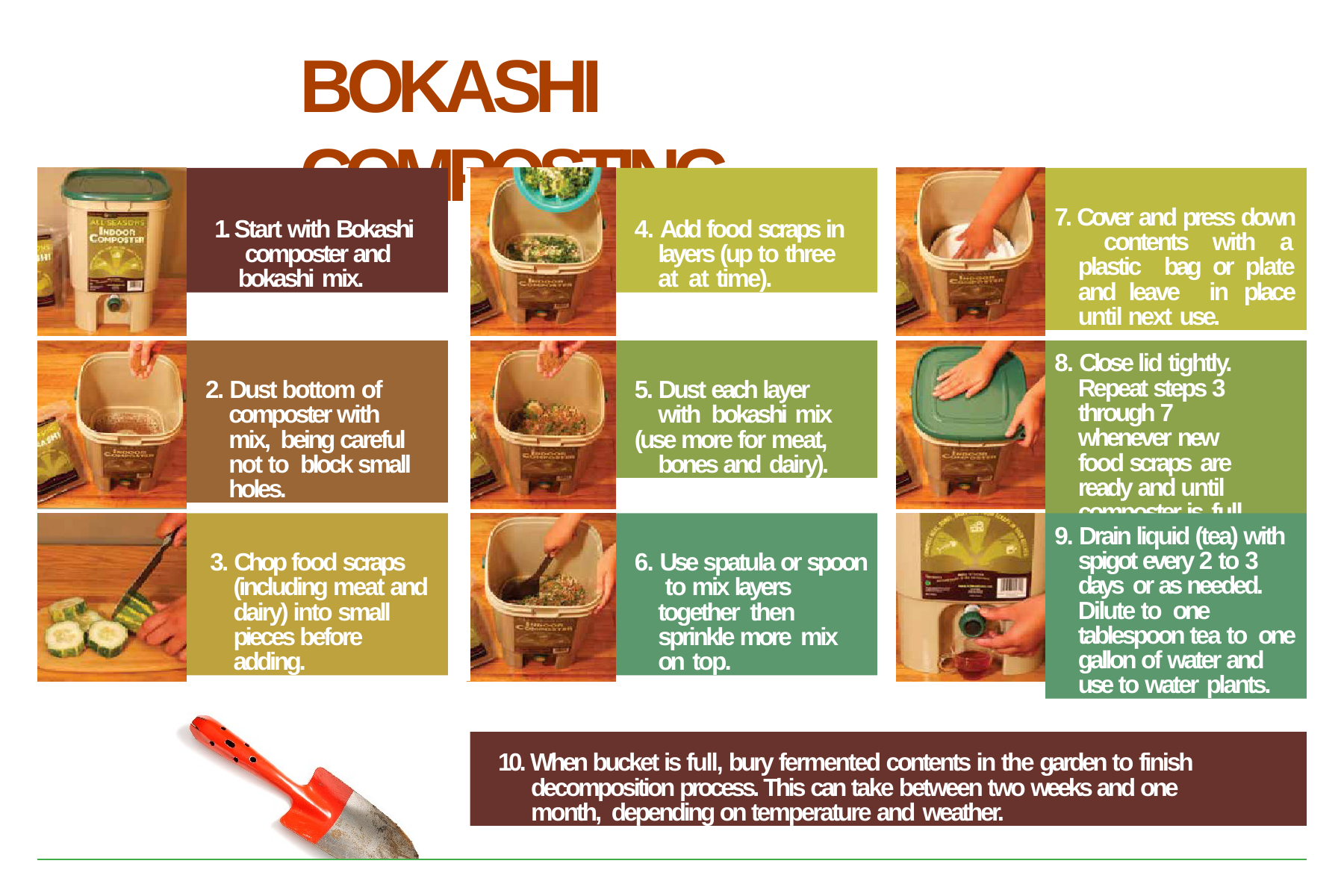

# BOKASHI COMPOSTING

1. Start with Bokashi  composter and  bokashi mix.

4. Add food scraps in  layers (up to three at  at time).

7. Cover and press down  contents with a plastic  bag or plate and leave  in place until next use.

2. Dust bottom of  composter with mix,  being careful not to  block small holes.

5. Dust each layer with  bokashi mix
(use more for meat,  bones and dairy).

8. Close lid tightly.  Repeat steps 3  through 7 whenever  new food scraps  are ready and until  composter is full.

3. Chop food scraps  (including meat and  dairy) into small  pieces before adding.

6. Use spatula or spoon  to mix layers together  then sprinkle more  mix on top.

9. Drain liquid (tea) with  spigot every 2 to 3 days  or as needed. Dilute to  one tablespoon tea to  one gallon of water and  use to water plants.

10. When bucket is full, bury fermented contents in the garden to finish  decomposition process. This can take between two weeks and one month,  depending on temperature and weather.